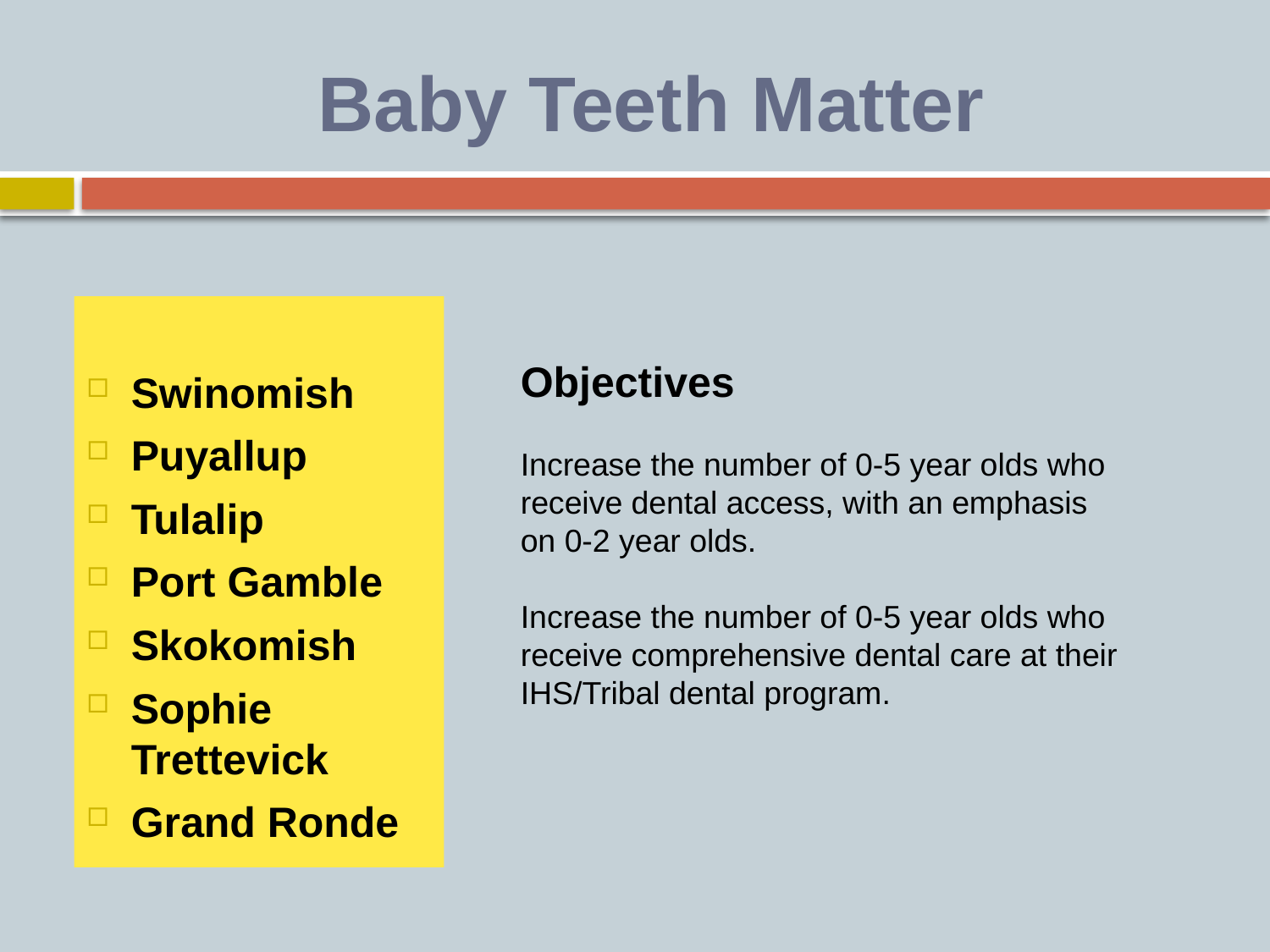

# Baby Teeth Matter

Swinomish
Puyallup
Tulalip
Port Gamble
Skokomish
Sophie Trettevick
Grand Ronde

Objectives

Increase the number of 0-5 year olds who receive dental access, with an emphasis on 0-2 year olds.

Increase the number of 0-5 year olds who receive comprehensive dental care at their IHS/Tribal dental program.